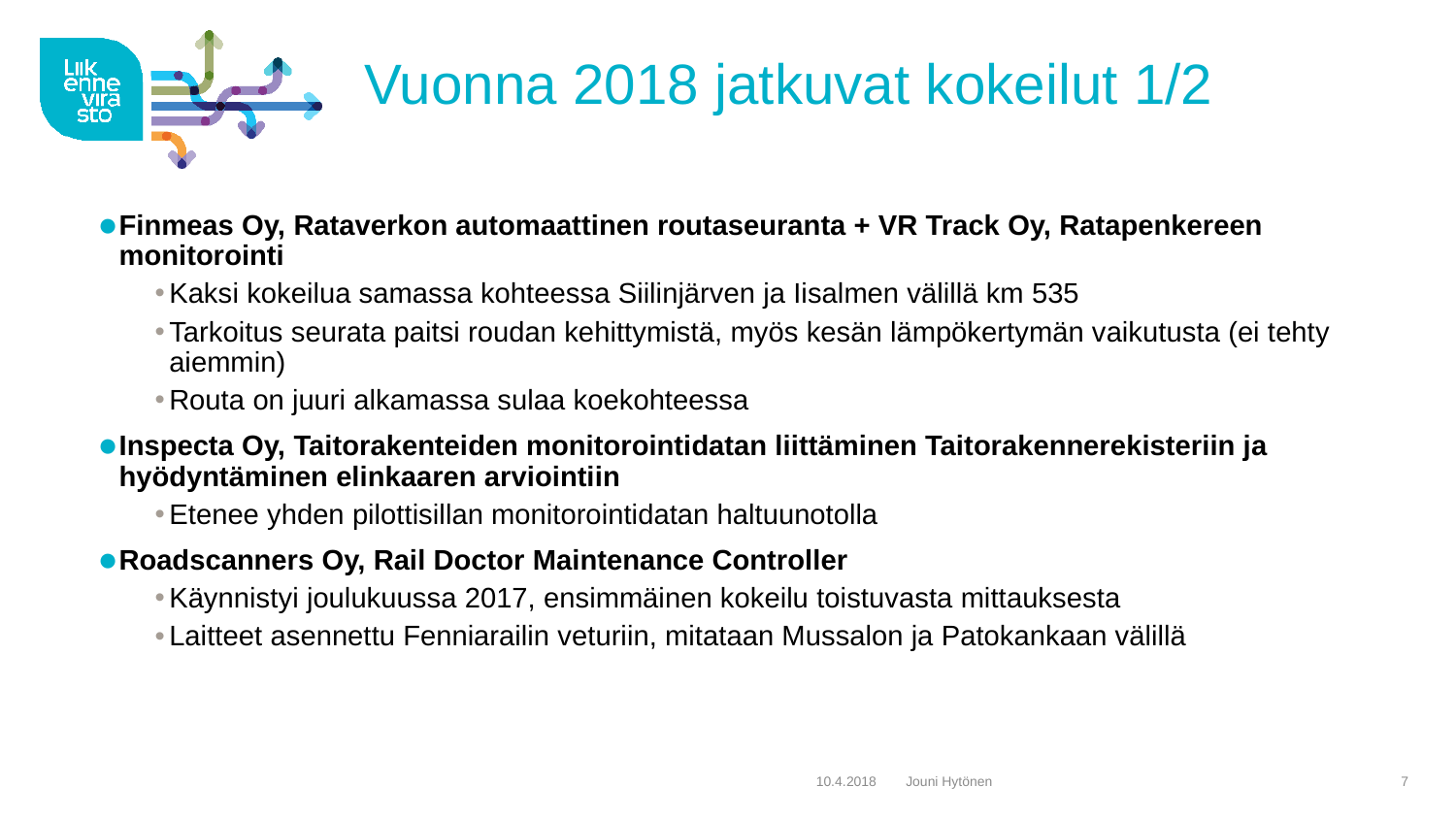

# Vuonna 2018 jatkuvat kokeilut 1/2
Finmeas Oy, Rataverkon automaattinen routaseuranta + VR Track Oy, Ratapenkereen monitorointi
Kaksi kokeilua samassa kohteessa Siilinjärven ja Iisalmen välillä km 535
Tarkoitus seurata paitsi roudan kehittymistä, myös kesän lämpökertymän vaikutusta (ei tehty aiemmin)
Routa on juuri alkamassa sulaa koekohteessa
Inspecta Oy, Taitorakenteiden monitorointidatan liittäminen Taitorakennerekisteriin ja hyödyntäminen elinkaaren arviointiin
Etenee yhden pilottisillan monitorointidatan haltuunotolla
Roadscanners Oy, Rail Doctor Maintenance Controller
Käynnistyi joulukuussa 2017, ensimmäinen kokeilu toistuvasta mittauksesta
Laitteet asennettu Fenniarailin veturiin, mitataan Mussalon ja Patokankaan välillä

10.4.2018
Jouni Hytönen
7